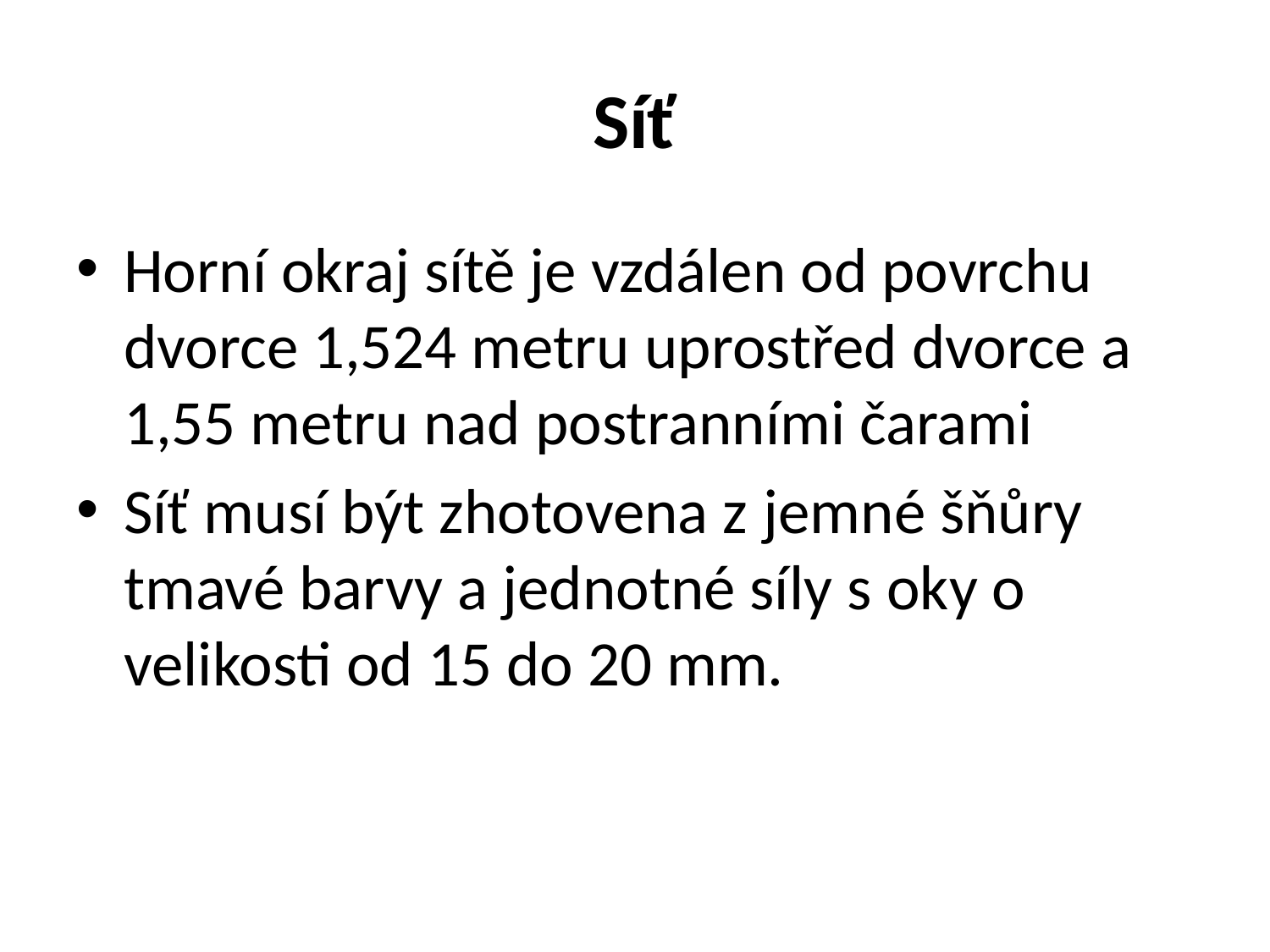

# Síť
Horní okraj sítě je vzdálen od povrchu dvorce 1,524 metru uprostřed dvorce a 1,55 metru nad postranními čarami
Síť musí být zhotovena z jemné šňůry tmavé barvy a jednotné síly s oky o velikosti od 15 do 20 mm.